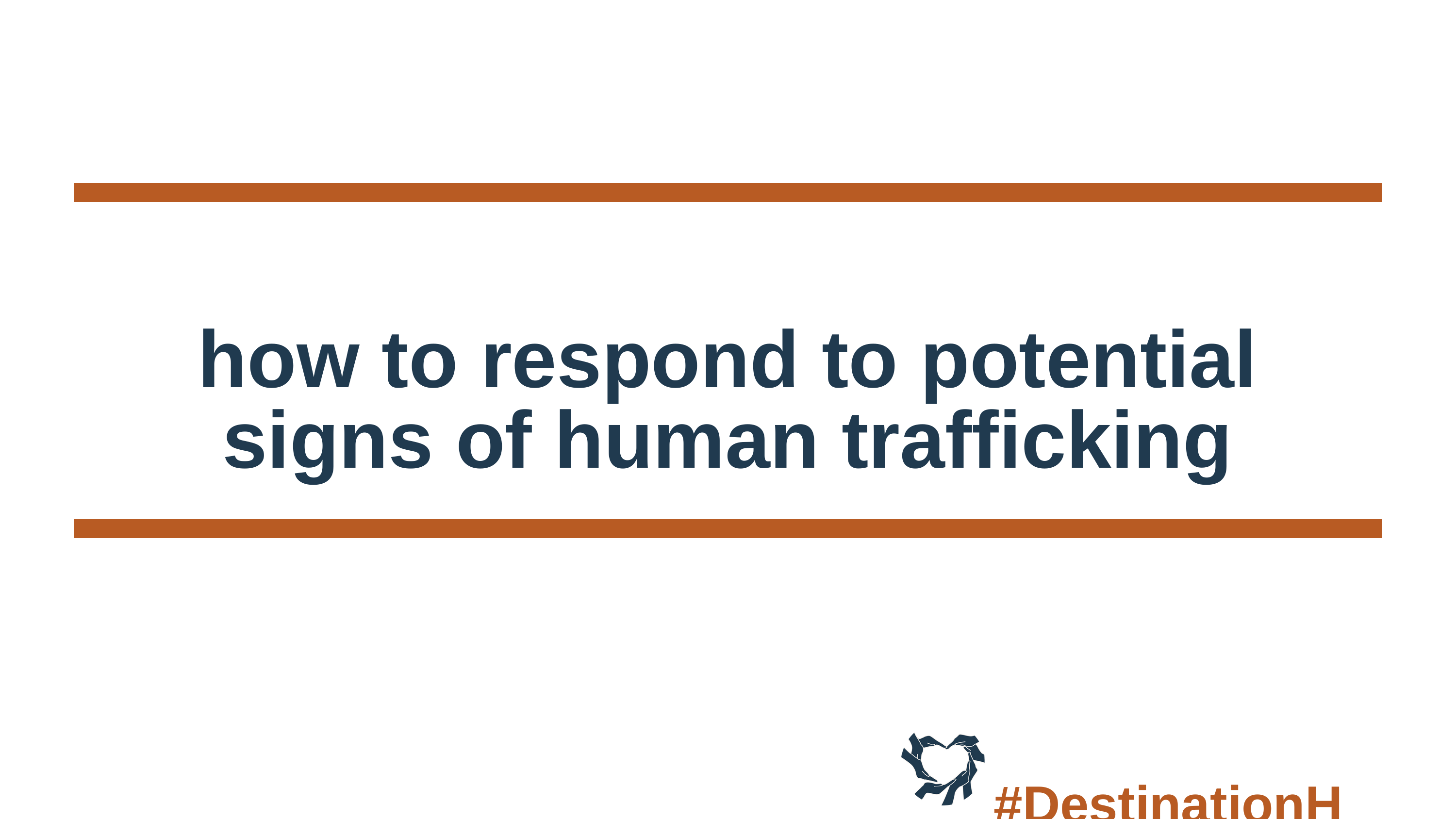

how to respond to potential signs of human trafficking

#DestinationHope